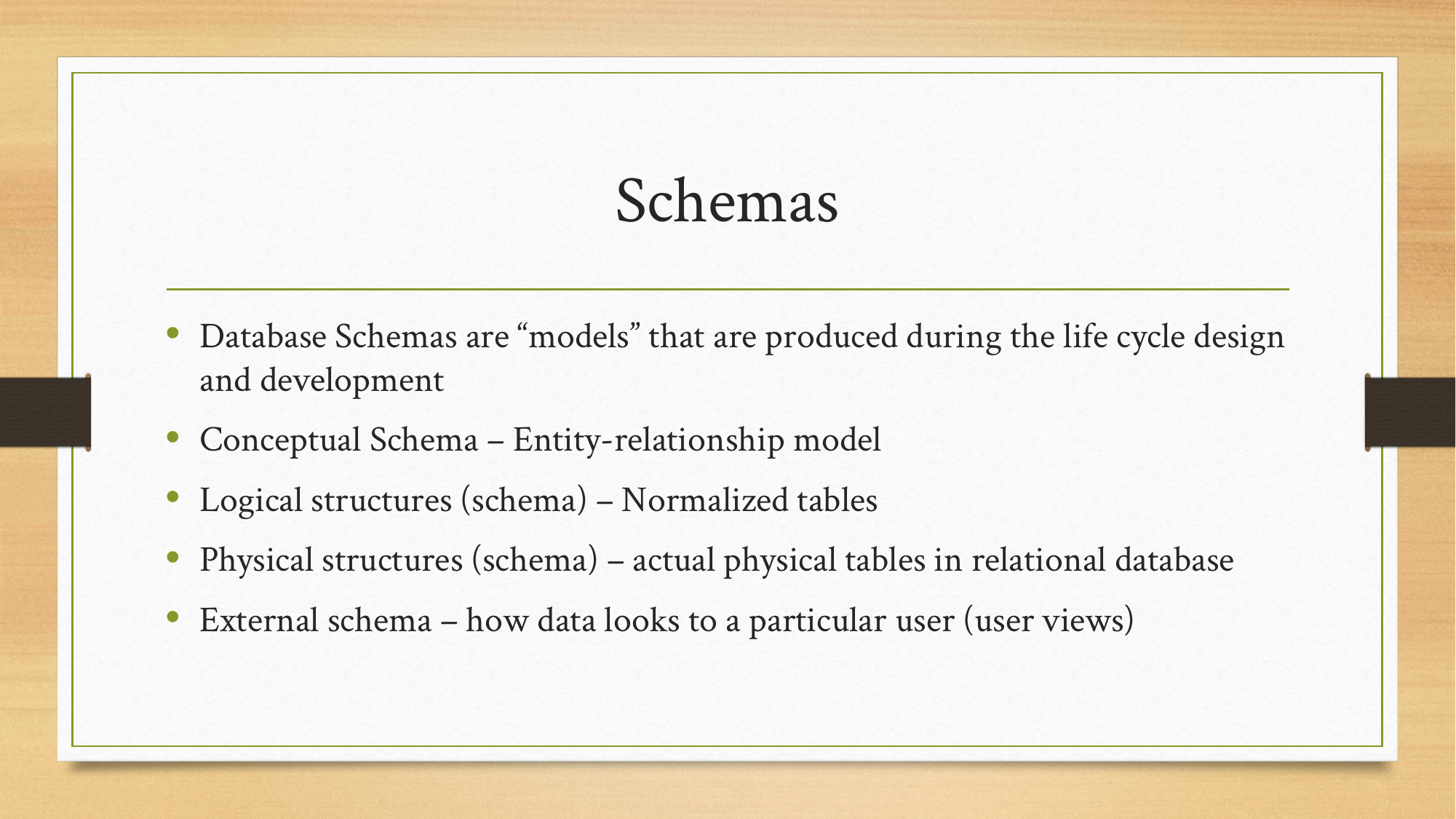

# Schemas
Database Schemas are “models” that are produced during the life cycle design and development
Conceptual Schema – Entity-relationship model
Logical structures (schema) – Normalized tables
Physical structures (schema) – actual physical tables in relational database
External schema – how data looks to a particular user (user views)